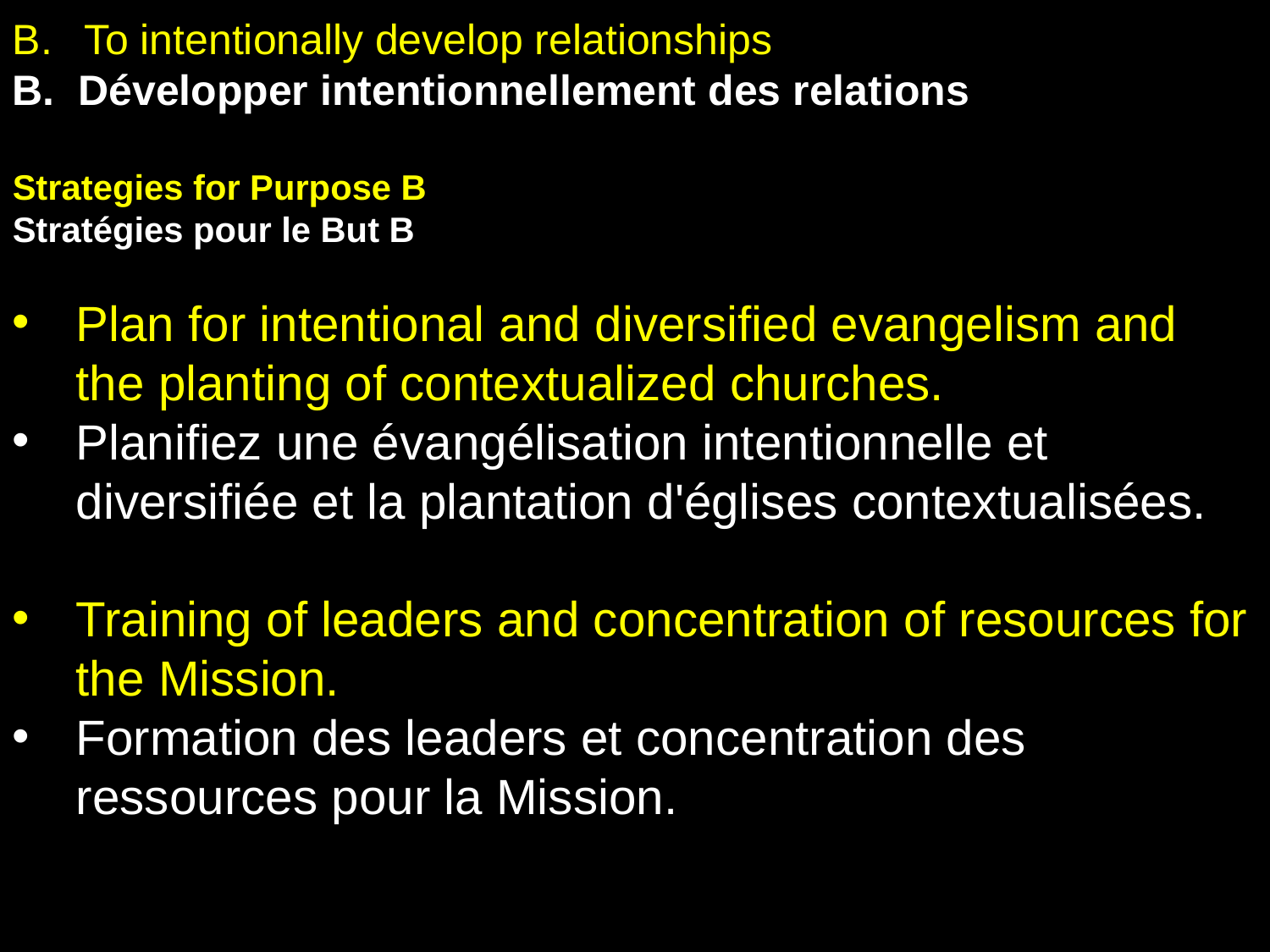

To intentionally develop relationships
B.  Développer intentionnellement des relations
Strategies for Purpose B
Stratégies pour le But B

Plan for intentional and diversified evangelism and the planting of contextualized churches.
Planifiez une évangélisation intentionnelle et diversifiée et la plantation d'églises contextualisées.

Training of leaders and concentration of resources for the Mission.
Formation des leaders et concentration des ressources pour la Mission.